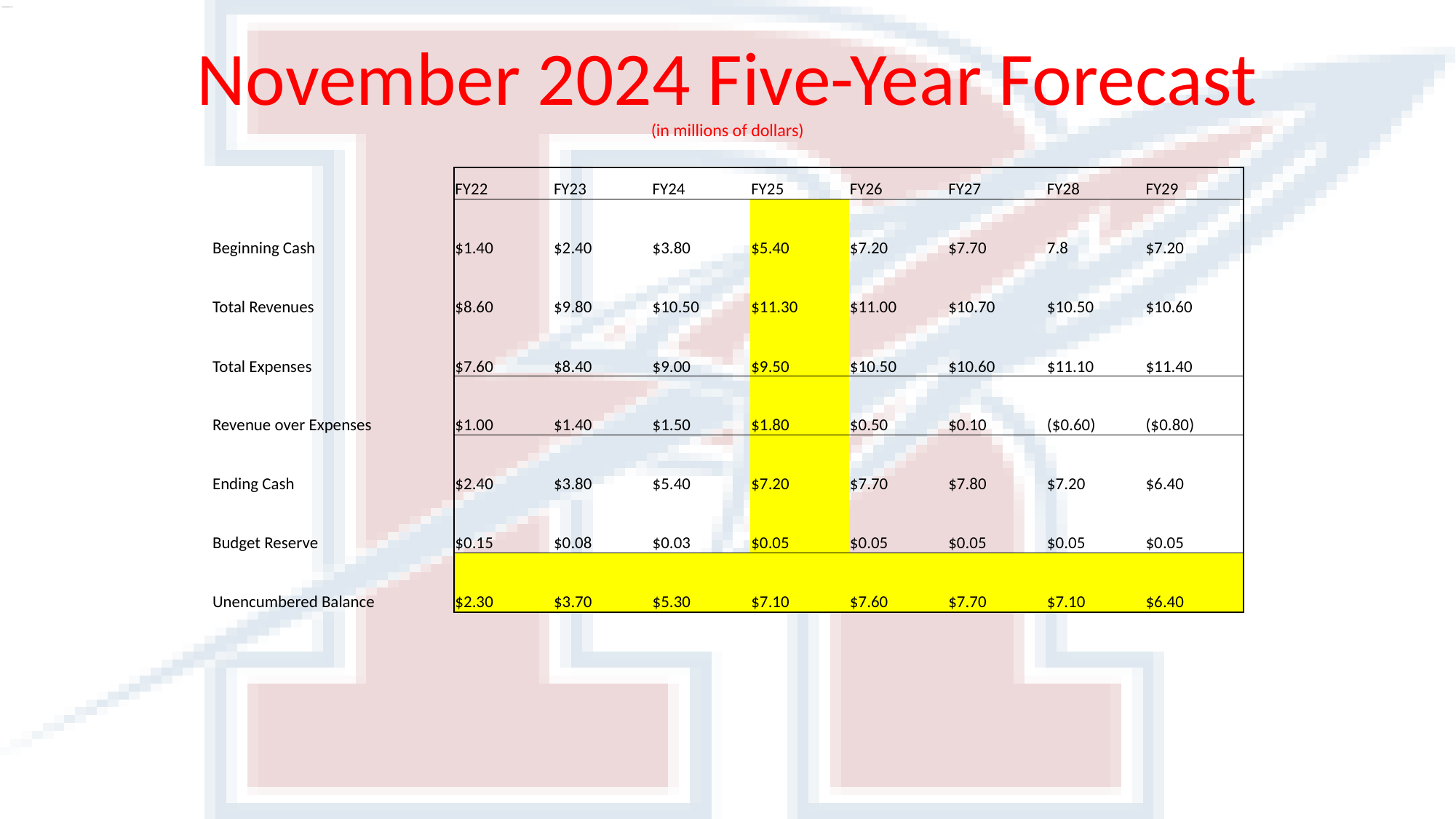

# November 2024 Five-Year Forecast (in millions of dollars)
|  | FY22 | FY23 | FY24 | FY25 | FY26 | FY27 | FY28 | FY29 |
| --- | --- | --- | --- | --- | --- | --- | --- | --- |
| Beginning Cash | $1.40 | $2.40 | $3.80 | $5.40 | $7.20 | $7.70 | 7.8 | $7.20 |
| Total Revenues | $8.60 | $9.80 | $10.50 | $11.30 | $11.00 | $10.70 | $10.50 | $10.60 |
| Total Expenses | $7.60 | $8.40 | $9.00 | $9.50 | $10.50 | $10.60 | $11.10 | $11.40 |
| Revenue over Expenses | $1.00 | $1.40 | $1.50 | $1.80 | $0.50 | $0.10 | ($0.60) | ($0.80) |
| Ending Cash | $2.40 | $3.80 | $5.40 | $7.20 | $7.70 | $7.80 | $7.20 | $6.40 |
| Budget Reserve | $0.15 | $0.08 | $0.03 | $0.05 | $0.05 | $0.05 | $0.05 | $0.05 |
| Unencumbered Balance | $2.30 | $3.70 | $5.30 | $7.10 | $7.60 | $7.70 | $7.10 | $6.40 |